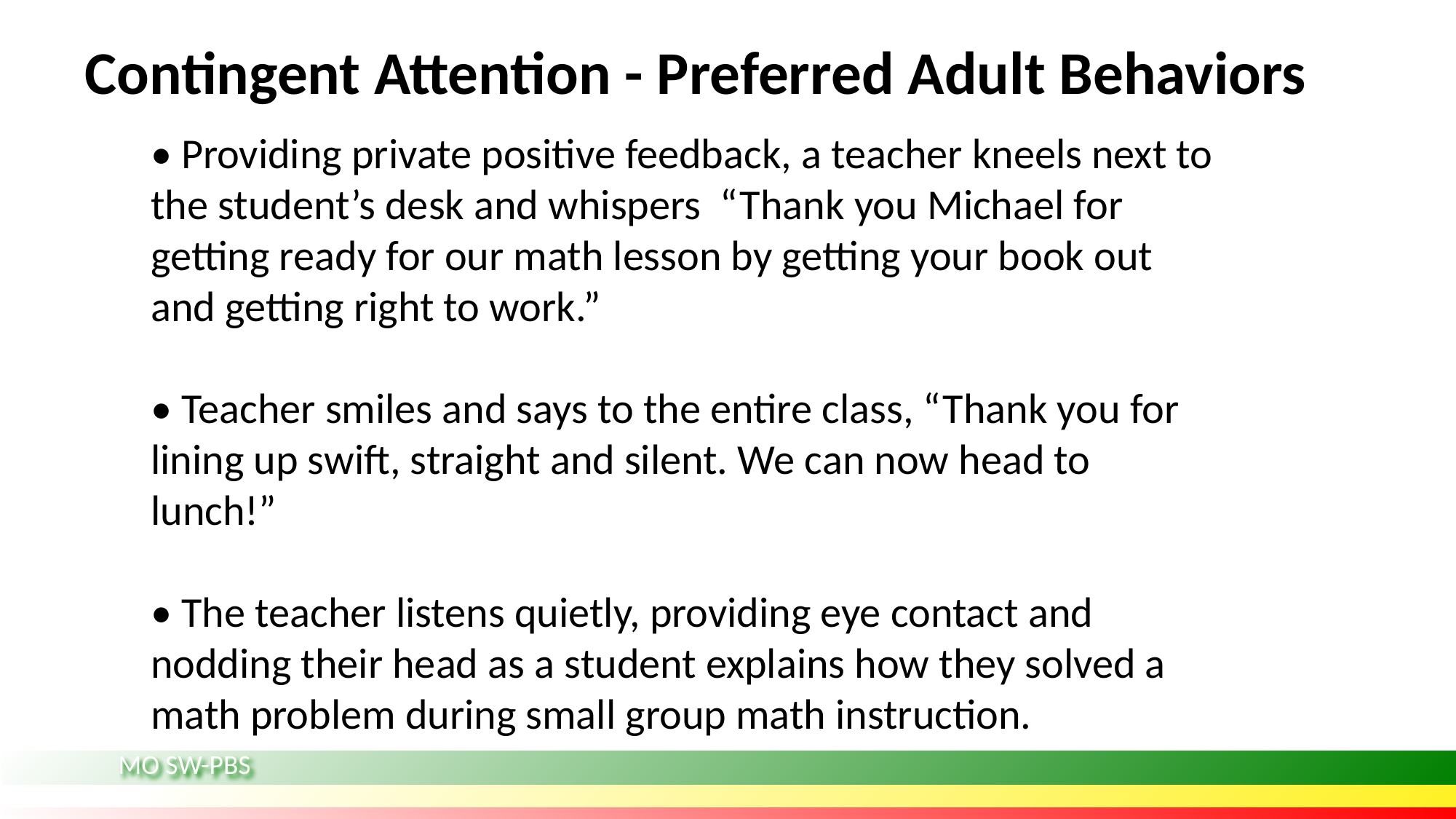

# Contingent Attention - Preferred Adult Behaviors

• Providing private positive feedback, a teacher kneels next to the student’s desk and whispers  “Thank you Michael for getting ready for our math lesson by getting your book out and getting right to work.”

• Teacher smiles and says to the entire class, “Thank you for lining up swift, straight and silent. We can now head to lunch!”

• The teacher listens quietly, providing eye contact and nodding their head as a student explains how they solved a math problem during small group math instruction.